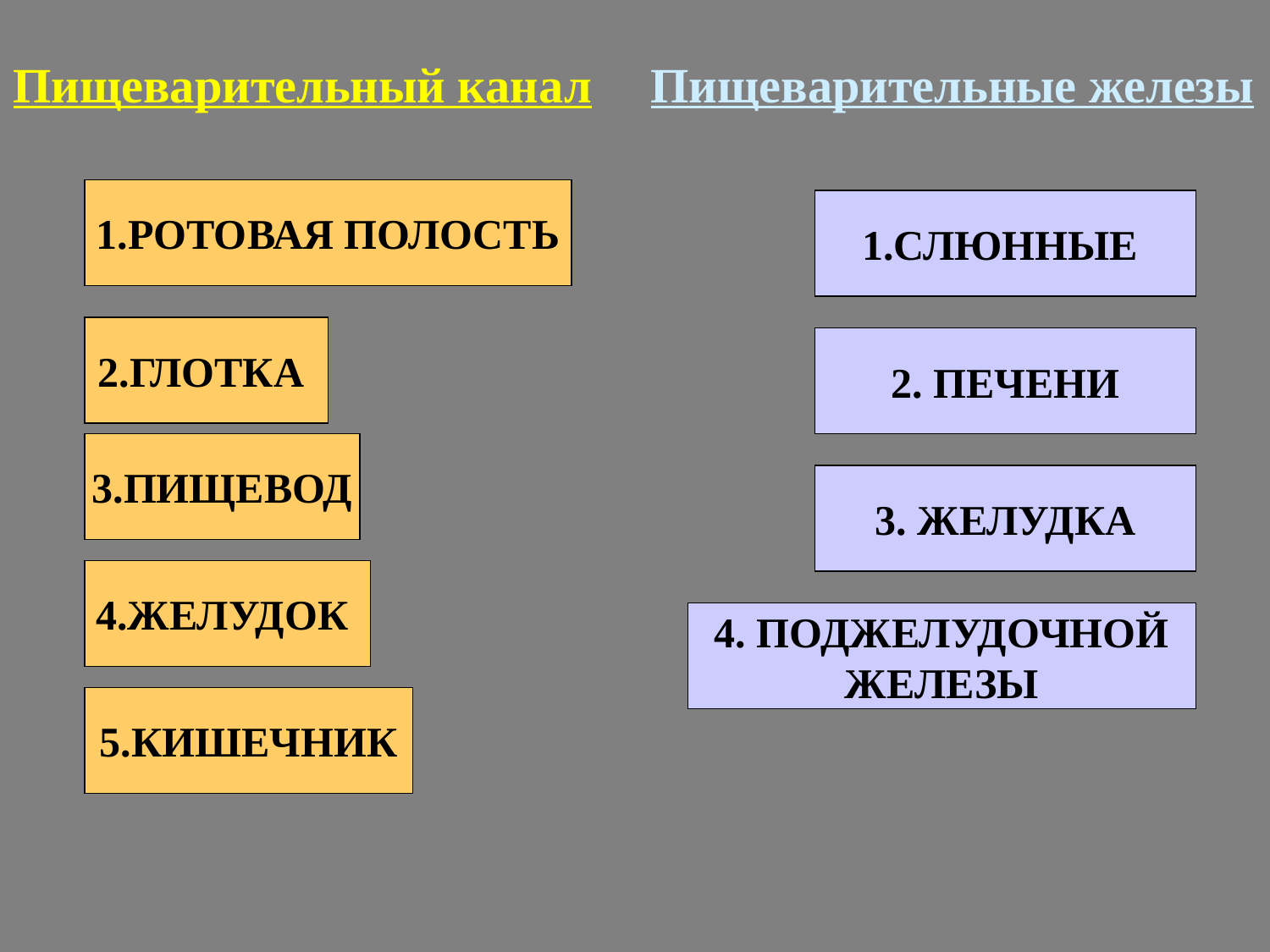

Пищеварительный канал
Пищеварительные железы
1.РОТОВАЯ ПОЛОСТЬ
1.СЛЮННЫЕ
2.ГЛОТКА
2. ПЕЧЕНИ
3.ПИЩЕВОД
3. ЖЕЛУДКА
4.ЖЕЛУДОК
4. ПОДЖЕЛУДОЧНОЙ
ЖЕЛЕЗЫ
5.КИШЕЧНИК